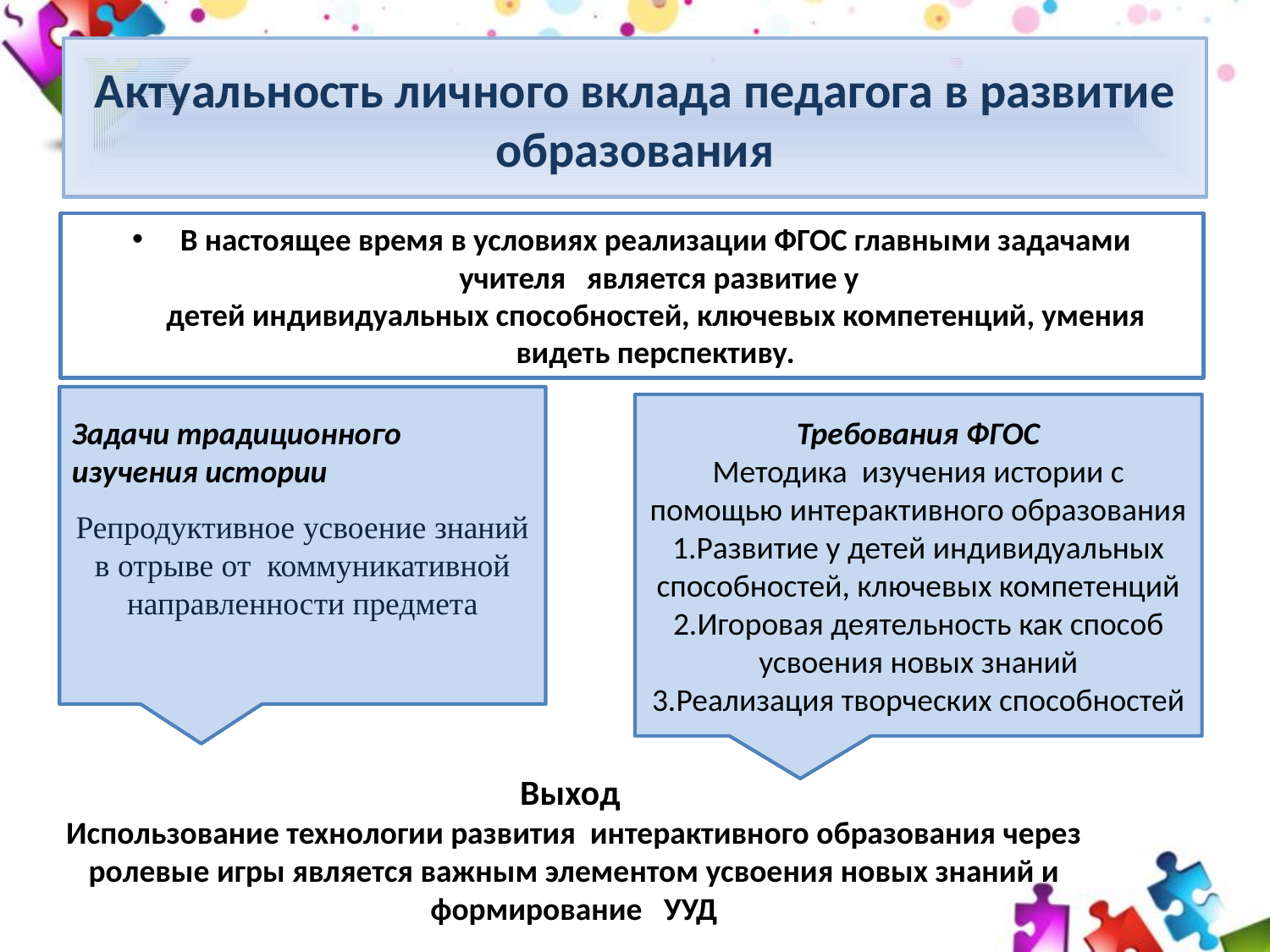

# Актуальность личного вклада педагога в развитие образования
В настоящее время в условиях реализации ФГОС главными задачами  учителя   является развитие у детей индивидуальных способностей, ключевых компетенций, умения видеть перспективу.

Репродуктивное усвоение знаний  в отрыве от  коммуникативной  направленности предмета

Требования ФГОС
Методика  изучения истории с помощью интерактивного образования
1.Развитие у детей индивидуальных способностей, ключевых компетенций
2.Игоровая деятельность как способ усвоения новых знаний
3.Реализация творческих способностей

Задачи традиционного
изучения истории
Выход
Использование технологии развития  интерактивного образования через ролевые игры является важным элементом усвоения новых знаний и формирование   УУД